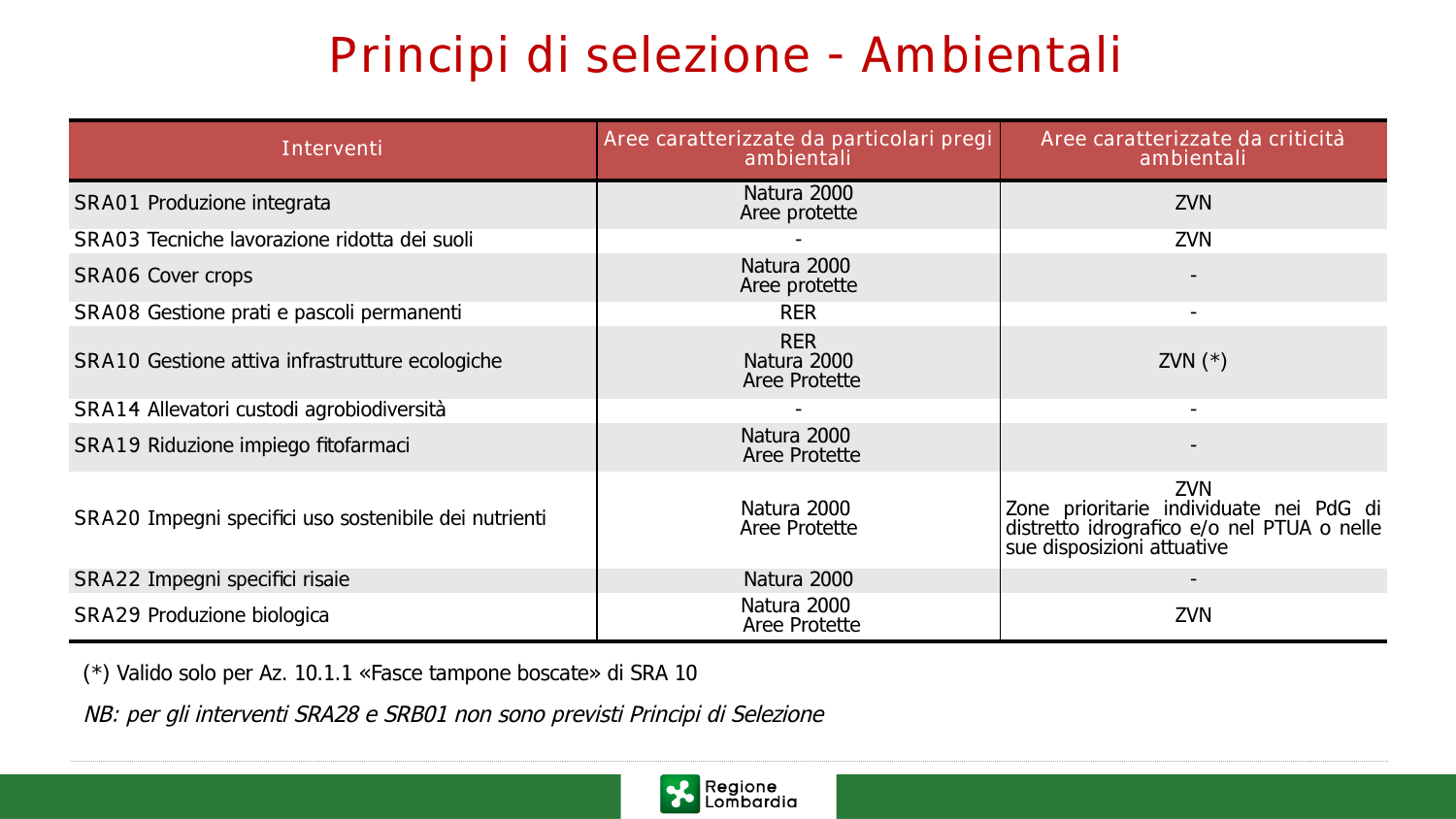

# Principi di selezione - Ambientali
| Interventi | Aree caratterizzate da particolari pregi ambientali | Aree caratterizzate da criticità ambientali |
| --- | --- | --- |
| SRA01 Produzione integrata | Natura 2000 Aree protette | ZVN |
| SRA03 Tecniche lavorazione ridotta dei suoli | - | ZVN |
| SRA06 Cover crops | Natura 2000 Aree protette | - |
| SRA08 Gestione prati e pascoli permanenti | RER | - |
| SRA10 Gestione attiva infrastrutture ecologiche | RER Natura 2000 Aree Protette | ZVN (\*) |
| SRA14 Allevatori custodi agrobiodiversità | - | - |
| SRA19 Riduzione impiego fitofarmaci | Natura 2000 Aree Protette | - |
| SRA20 Impegni specifici uso sostenibile dei nutrienti | Natura 2000 Aree Protette | ZVN Zone prioritarie individuate nei PdG di distretto idrografico e/o nel PTUA o nelle sue disposizioni attuative |
| SRA22 Impegni specifici risaie | Natura 2000 | - |
| SRA29 Produzione biologica | Natura 2000 Aree Protette | ZVN |
(*) Valido solo per Az. 10.1.1 «Fasce tampone boscate» di SRA 10
NB: per gli interventi SRA28 e SRB01 non sono previsti Principi di Selezione